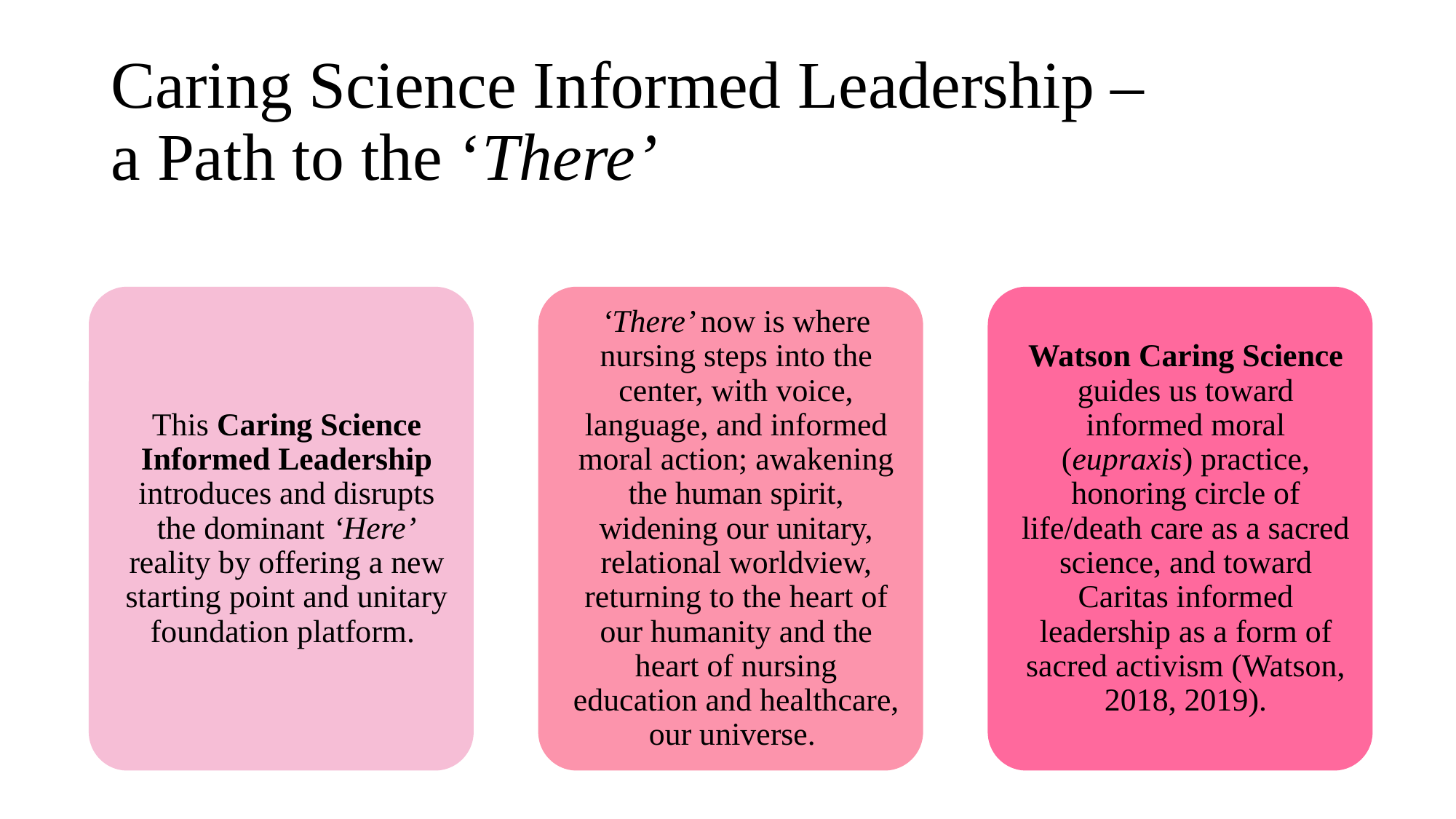

# Caring Science Informed Leadership – a Path to the ‘There’
This Caring Science Informed Leadership introduces and disrupts the dominant ‘Here’ reality by offering a new starting point and unitary foundation platform.
‘There’ now is where nursing steps into the center, with voice, language, and informed moral action; awakening the human spirit, widening our unitary, relational worldview, returning to the heart of our humanity and the heart of nursing education and healthcare, our universe.
Watson Caring Science guides us toward informed moral (eupraxis) practice, honoring circle of life/death care as a sacred science, and toward Caritas informed leadership as a form of sacred activism (Watson, 2018, 2019).